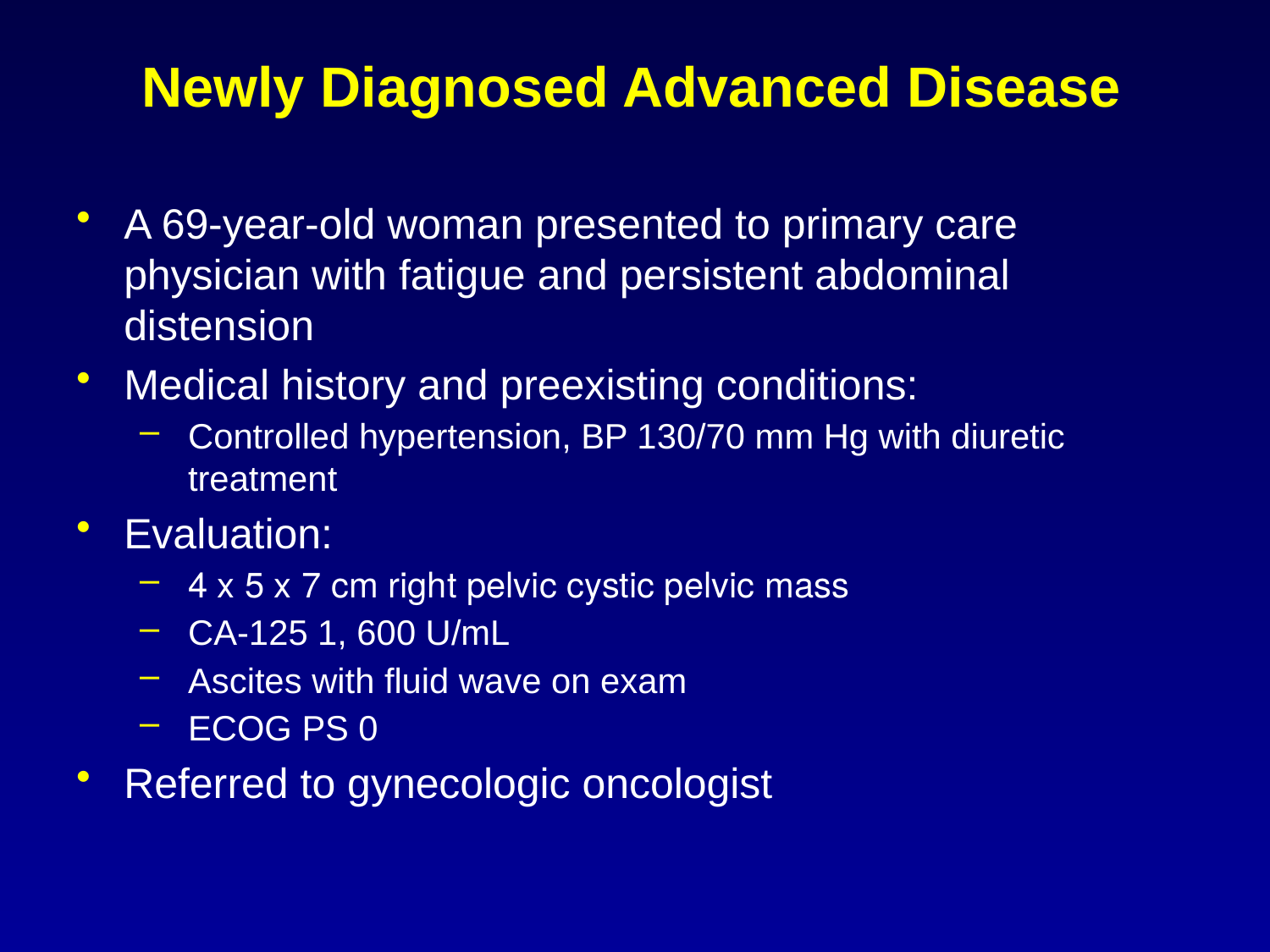

Newly Diagnosed Advanced Disease
A 69-year-old woman presented to primary care physician with fatigue and persistent abdominal distension
Medical history and preexisting conditions:
Controlled hypertension, BP 130/70 mm Hg with diuretic treatment
Evaluation:
4 x 5 x 7 cm right pelvic cystic pelvic mass
CA-125 1, 600 U/mL
Ascites with fluid wave on exam
ECOG PS 0
Referred to gynecologic oncologist